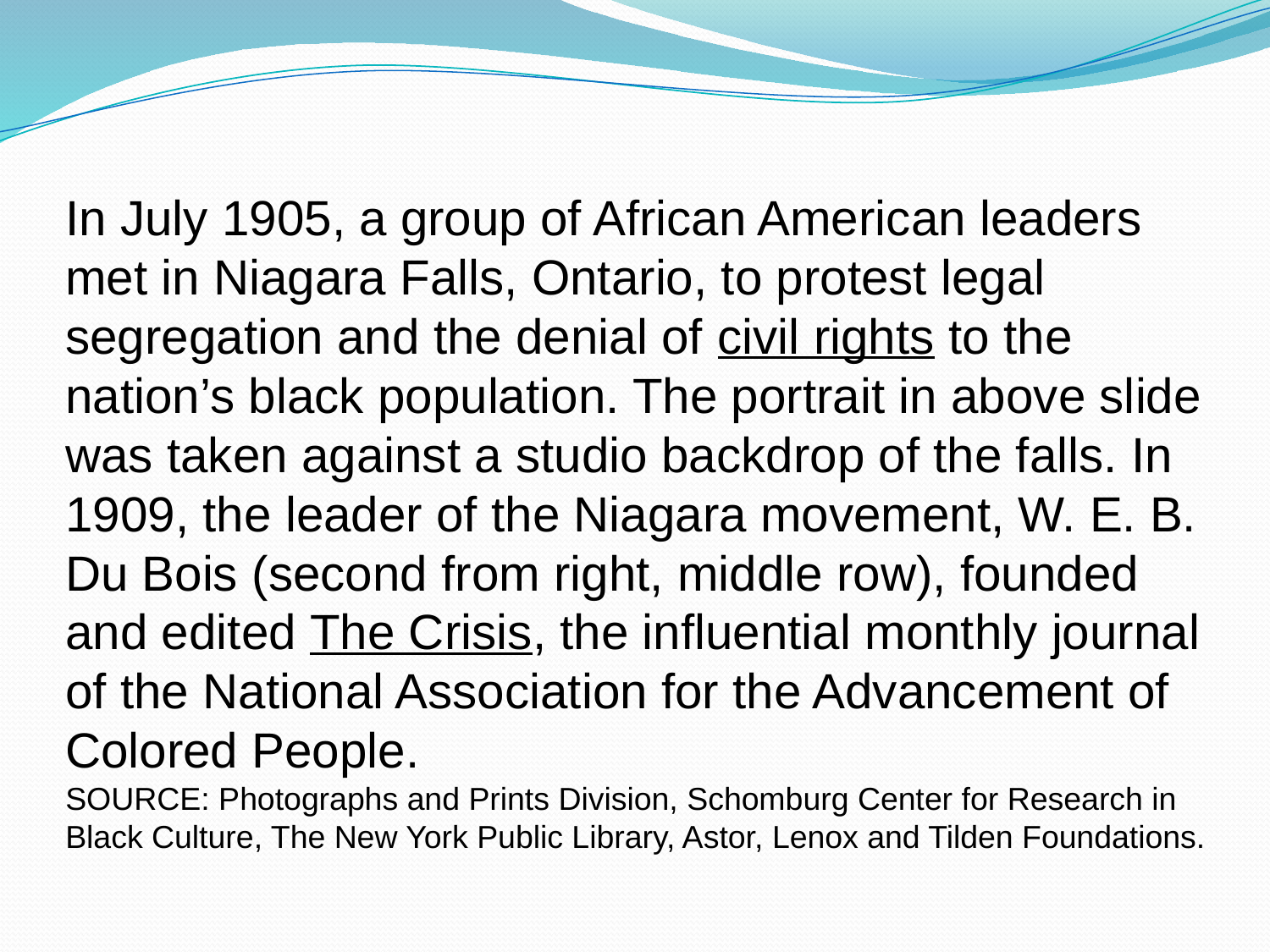

In July 1905, a group of African American leaders met in Niagara Falls, Ontario, to protest legal segregation and the denial of civil rights to the nation’s black population. The portrait in above slide was taken against a studio backdrop of the falls. In 1909, the leader of the Niagara movement, W. E. B. Du Bois (second from right, middle row), founded and edited The Crisis, the influential monthly journal of the National Association for the Advancement of Colored People.
SOURCE: Photographs and Prints Division, Schomburg Center for Research in Black Culture, The New York Public Library, Astor, Lenox and Tilden Foundations.